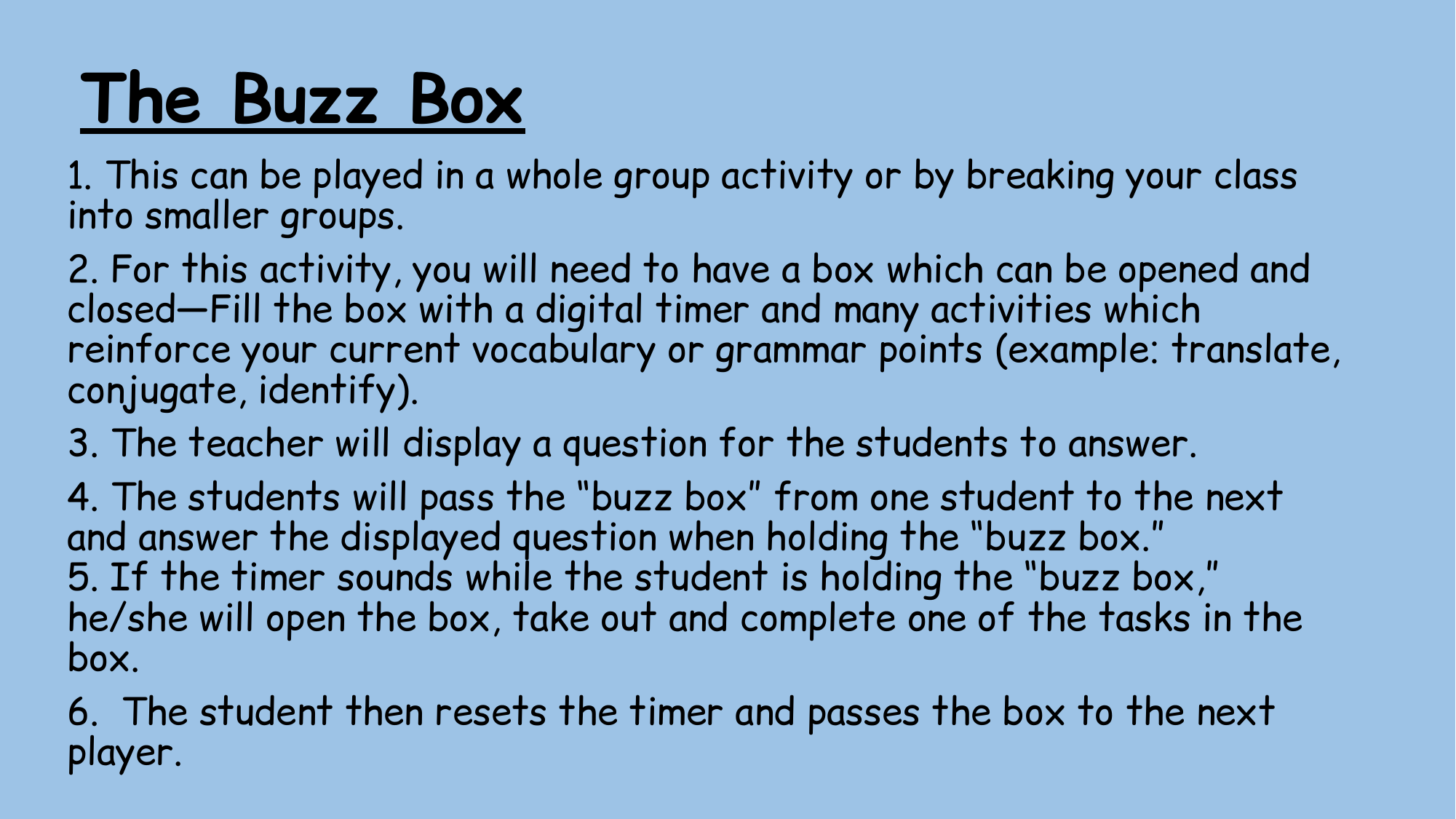

# The Buzz Box
1. This can be played in a whole group activity or by breaking your class into smaller groups.
2. For this activity, you will need to have a box which can be opened and closed—Fill the box with a digital timer and many activities which reinforce your current vocabulary or grammar points (example: translate, conjugate, identify).
3. The teacher will display a question for the students to answer.
4. The students will pass the “buzz box” from one student to the next and answer the displayed question when holding the “buzz box.”
5. If the timer sounds while the student is holding the “buzz box,” he/she will open the box, take out and complete one of the tasks in the box.
6.  The student then resets the timer and passes the box to the next player.